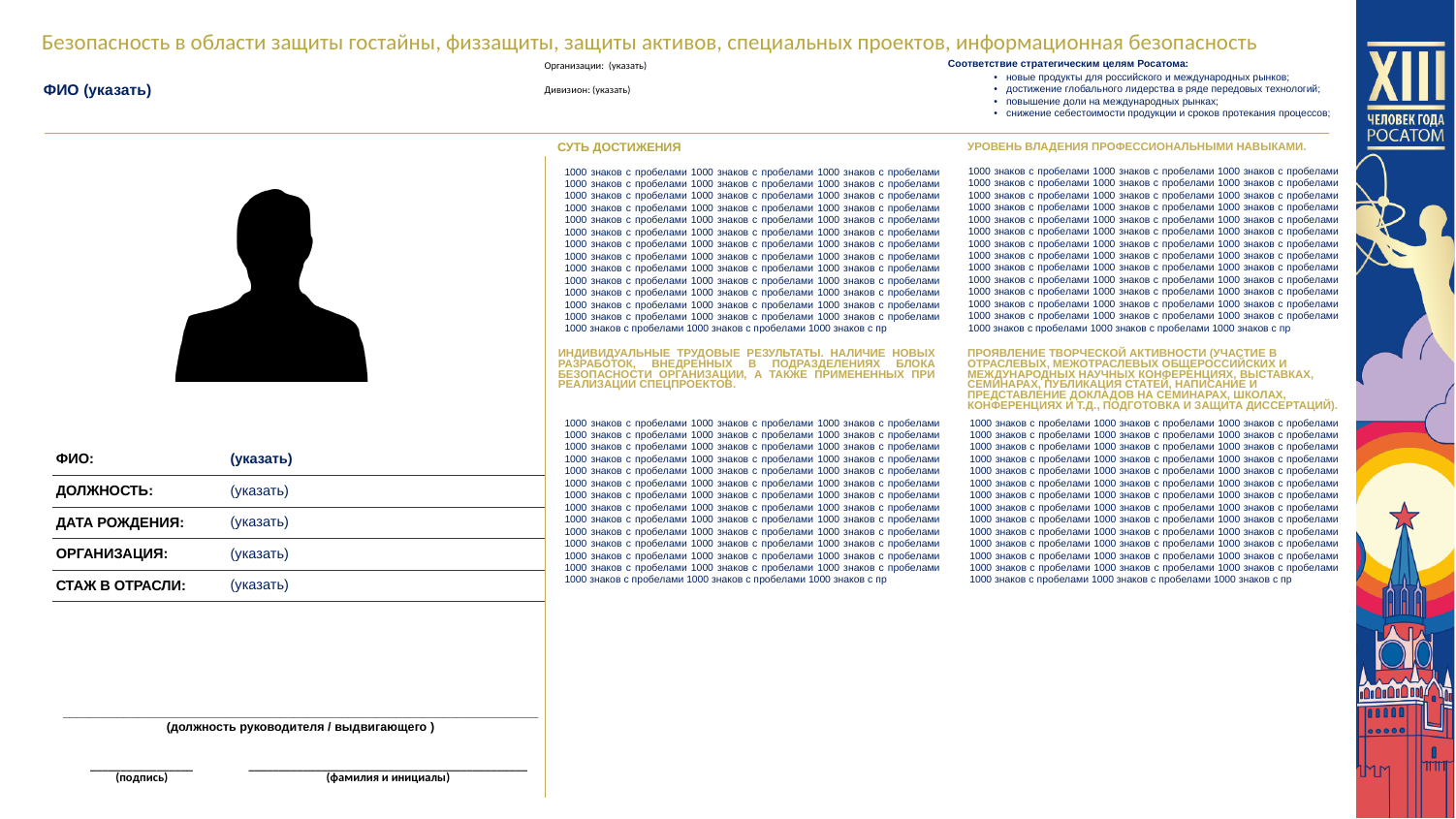

Безопасность в области защиты гостайны, физзащиты, защиты активов, специальных проектов, информационная безопасность
Соответствие стратегическим целям Росатома:
Организации:  (указать)

Дивизион: (указать)

•   новые продукты для российского и международных рынков;
•   достижение глобального лидерства в ряде передовых технологий;
•   повышение доли на международных рынках;
•   снижение себестоимости продукции и сроков протекания процессов;
ФИО (указать)
| СУТЬ ДОСТИЖЕНИЯ |
| --- |
УРОВЕНЬ ВЛАДЕНИЯ ПРОФЕССИОНАЛЬНЫМИ НАВЫКАМИ.
1000 знаков с пробелами 1000 знаков с пробелами 1000 знаков с пробелами 1000 знаков с пробелами 1000 знаков с пробелами 1000 знаков с пробелами 1000 знаков с пробелами 1000 знаков с пробелами 1000 знаков с пробелами 1000 знаков с пробелами 1000 знаков с пробелами 1000 знаков с пробелами 1000 знаков с пробелами 1000 знаков с пробелами 1000 знаков с пробелами 1000 знаков с пробелами 1000 знаков с пробелами 1000 знаков с пробелами 1000 знаков с пробелами 1000 знаков с пробелами 1000 знаков с пробелами 1000 знаков с пробелами 1000 знаков с пробелами 1000 знаков с пробелами 1000 знаков с пробелами 1000 знаков с пробелами 1000 знаков с пробелами 1000 знаков с пробелами 1000 знаков с пробелами 1000 знаков с пробелами 1000 знаков с пробелами 1000 знаков с пробелами 1000 знаков с пробелами 1000 знаков с пробелами 1000 знаков с пробелами 1000 знаков с пробелами 1000 знаков с пробелами 1000 знаков с пробелами 1000 знаков с пробелами 1000 знаков с пробелами 1000 знаков с пробелами 1000 знаков с пр
1000 знаков с пробелами 1000 знаков с пробелами 1000 знаков с пробелами 1000 знаков с пробелами 1000 знаков с пробелами 1000 знаков с пробелами 1000 знаков с пробелами 1000 знаков с пробелами 1000 знаков с пробелами 1000 знаков с пробелами 1000 знаков с пробелами 1000 знаков с пробелами 1000 знаков с пробелами 1000 знаков с пробелами 1000 знаков с пробелами 1000 знаков с пробелами 1000 знаков с пробелами 1000 знаков с пробелами 1000 знаков с пробелами 1000 знаков с пробелами 1000 знаков с пробелами 1000 знаков с пробелами 1000 знаков с пробелами 1000 знаков с пробелами 1000 знаков с пробелами 1000 знаков с пробелами 1000 знаков с пробелами 1000 знаков с пробелами 1000 знаков с пробелами 1000 знаков с пробелами 1000 знаков с пробелами 1000 знаков с пробелами 1000 знаков с пробелами 1000 знаков с пробелами 1000 знаков с пробелами 1000 знаков с пробелами 1000 знаков с пробелами 1000 знаков с пробелами 1000 знаков с пробелами 1000 знаков с пробелами 1000 знаков с пробелами 1000 знаков с пр

ИНДИВИДУАЛЬНЫЕ ТРУДОВЫЕ РЕЗУЛЬТАТЫ. НАЛИЧИЕ НОВЫХ РАЗРАБОТОК, ВНЕДРЕННЫХ В ПОДРАЗДЕЛЕНИЯХ БЛОКА БЕЗОПАСНОСТИ ОРГАНИЗАЦИИ, А ТАКЖЕ ПРИМЕНЕННЫХ ПРИ РЕАЛИЗАЦИИ СПЕЦПРОЕКТОВ.
ПРОЯВЛЕНИЕ ТВОРЧЕСКОЙ АКТИВНОСТИ (УЧАСТИЕ В ОТРАСЛЕВЫХ, МЕЖОТРАСЛЕВЫХ ОБЩЕРОССИЙСКИХ И МЕЖДУНАРОДНЫХ НАУЧНЫХ КОНФЕРЕНЦИЯХ, ВЫСТАВКАХ, СЕМИНАРАХ, ПУБЛИКАЦИЯ СТАТЕЙ, НАПИСАНИЕ И ПРЕДСТАВЛЕНИЕ ДОКЛАДОВ НА СЕМИНАРАХ, ШКОЛАХ, КОНФЕРЕНЦИЯХ И Т.Д., ПОДГОТОВКА И ЗАЩИТА ДИССЕРТАЦИЙ).
1000 знаков с пробелами 1000 знаков с пробелами 1000 знаков с пробелами 1000 знаков с пробелами 1000 знаков с пробелами 1000 знаков с пробелами 1000 знаков с пробелами 1000 знаков с пробелами 1000 знаков с пробелами 1000 знаков с пробелами 1000 знаков с пробелами 1000 знаков с пробелами 1000 знаков с пробелами 1000 знаков с пробелами 1000 знаков с пробелами 1000 знаков с пробелами 1000 знаков с пробелами 1000 знаков с пробелами 1000 знаков с пробелами 1000 знаков с пробелами 1000 знаков с пробелами 1000 знаков с пробелами 1000 знаков с пробелами 1000 знаков с пробелами 1000 знаков с пробелами 1000 знаков с пробелами 1000 знаков с пробелами 1000 знаков с пробелами 1000 знаков с пробелами 1000 знаков с пробелами 1000 знаков с пробелами 1000 знаков с пробелами 1000 знаков с пробелами 1000 знаков с пробелами 1000 знаков с пробелами 1000 знаков с пробелами 1000 знаков с пробелами 1000 знаков с пробелами 1000 знаков с пробелами 1000 знаков с пробелами 1000 знаков с пробелами 1000 знаков с пр
1000 знаков с пробелами 1000 знаков с пробелами 1000 знаков с пробелами 1000 знаков с пробелами 1000 знаков с пробелами 1000 знаков с пробелами 1000 знаков с пробелами 1000 знаков с пробелами 1000 знаков с пробелами 1000 знаков с пробелами 1000 знаков с пробелами 1000 знаков с пробелами 1000 знаков с пробелами 1000 знаков с пробелами 1000 знаков с пробелами 1000 знаков с пробелами 1000 знаков с пробелами 1000 знаков с пробелами 1000 знаков с пробелами 1000 знаков с пробелами 1000 знаков с пробелами 1000 знаков с пробелами 1000 знаков с пробелами 1000 знаков с пробелами 1000 знаков с пробелами 1000 знаков с пробелами 1000 знаков с пробелами 1000 знаков с пробелами 1000 знаков с пробелами 1000 знаков с пробелами 1000 знаков с пробелами 1000 знаков с пробелами 1000 знаков с пробелами 1000 знаков с пробелами 1000 знаков с пробелами 1000 знаков с пробелами 1000 знаков с пробелами 1000 знаков с пробелами 1000 знаков с пробелами 1000 знаков с пробелами 1000 знаков с пробелами 1000 знаков с пр
| ФИО: | (указать) |
| --- | --- |
| ДОЛЖНОСТЬ: | (указать) |
| ДАТА РОЖДЕНИЯ: | (указать) |
| ОРГАНИЗАЦИЯ: | (указать) |
| СТАЖ В ОТРАСЛИ: | (указать) |

______________________________________________________________________
 (должность руководителя / выдвигающего )
| \_\_\_\_\_\_\_\_\_\_\_\_\_\_\_\_\_ (подпись) | \_\_\_\_\_\_\_\_\_\_\_\_\_\_\_\_\_\_\_\_\_\_\_\_\_\_\_\_\_\_\_\_\_\_\_\_\_\_\_\_\_\_\_\_\_\_ (фамилия и инициалы) |
| --- | --- |